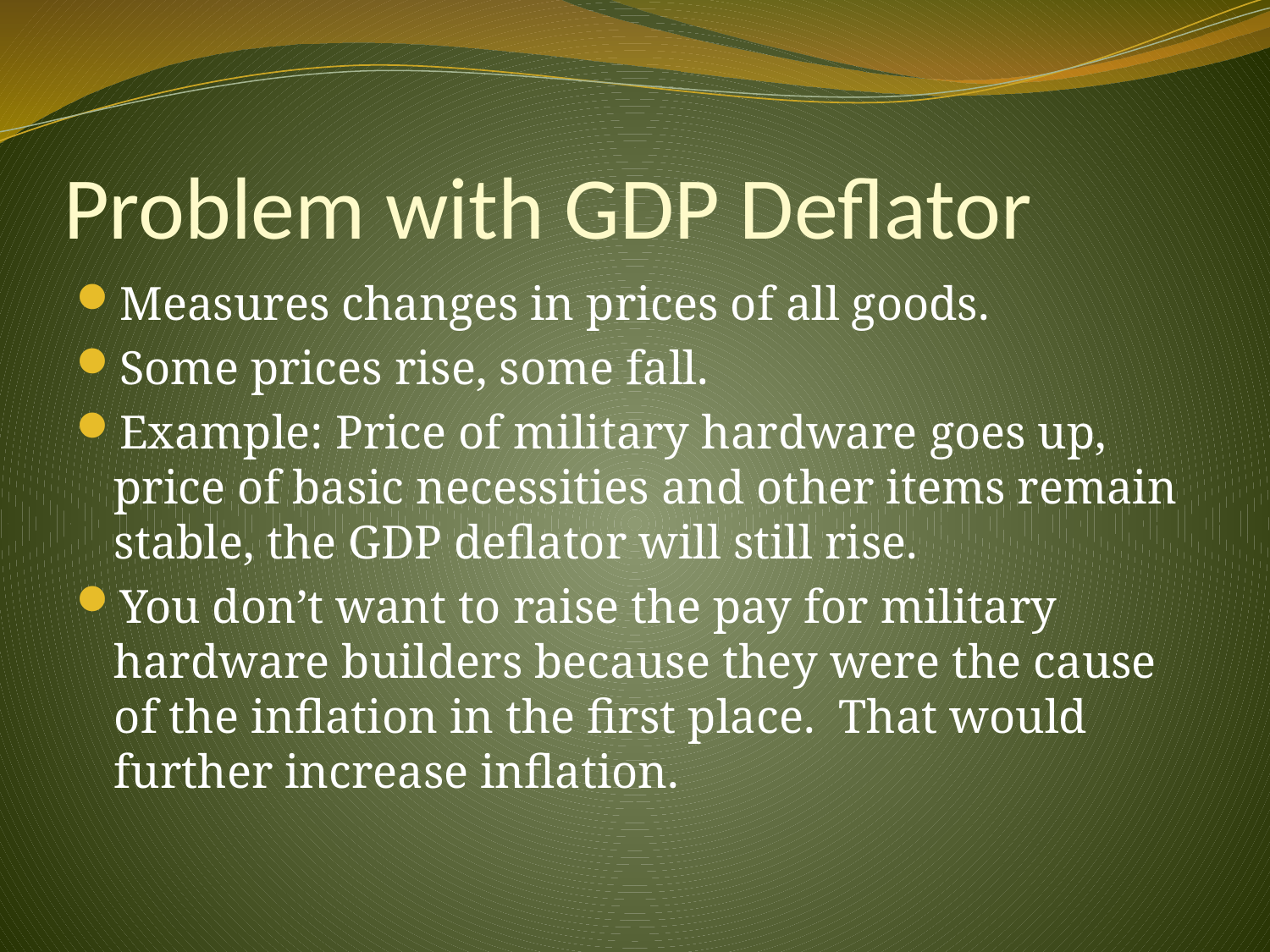

# Problem with GDP Deflator
Measures changes in prices of all goods.
Some prices rise, some fall.
Example: Price of military hardware goes up, price of basic necessities and other items remain stable, the GDP deflator will still rise.
You don’t want to raise the pay for military hardware builders because they were the cause of the inflation in the first place.  That would further increase inflation.